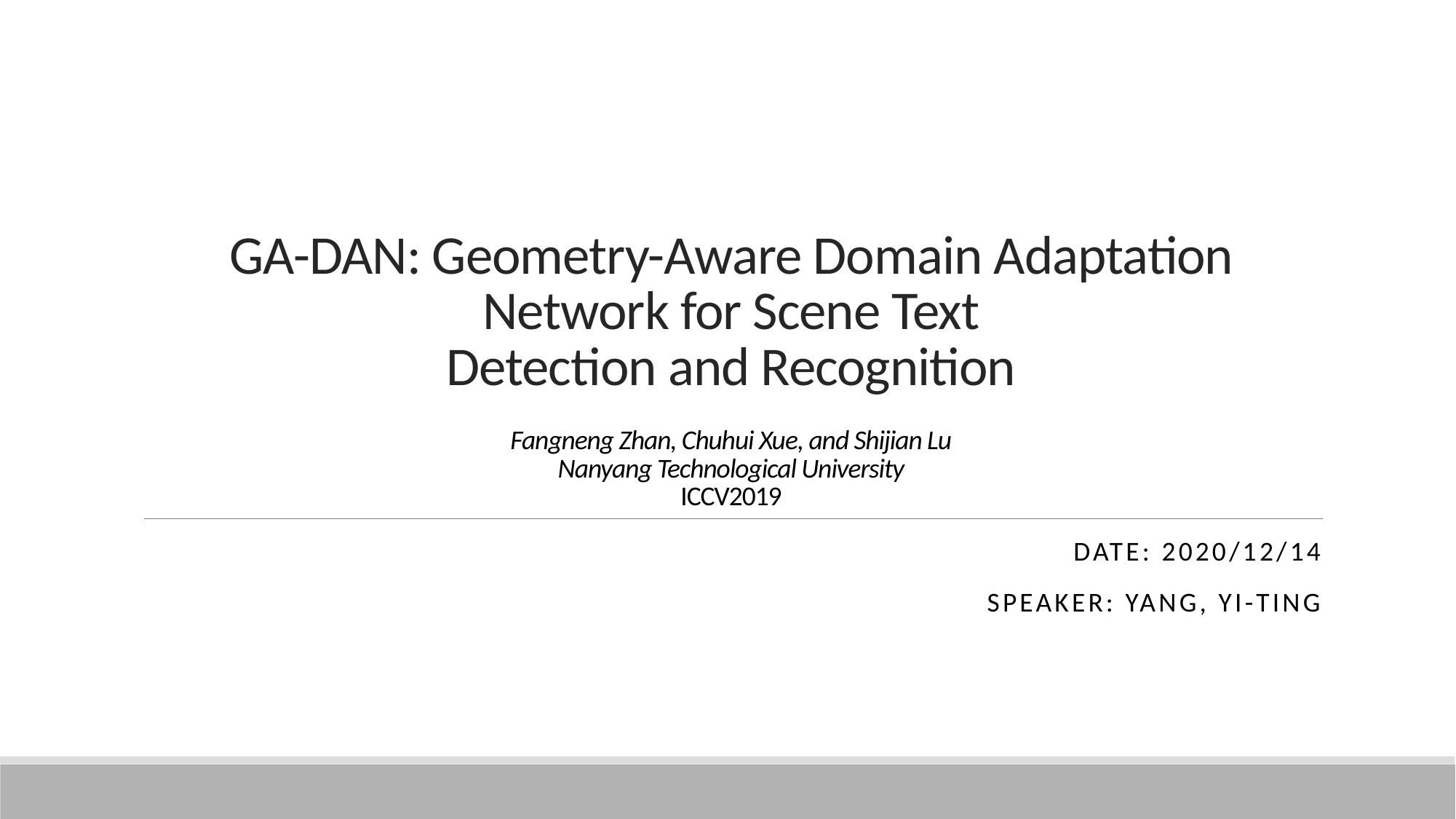

# GA-DAN: Geometry-Aware Domain Adaptation Network for Scene Text Detection and Recognition Fangneng Zhan, Chuhui Xue, and Shijian Lu Nanyang Technological University ICCV2019
Date: 2020/12/14
Speaker: yang, yi-ting